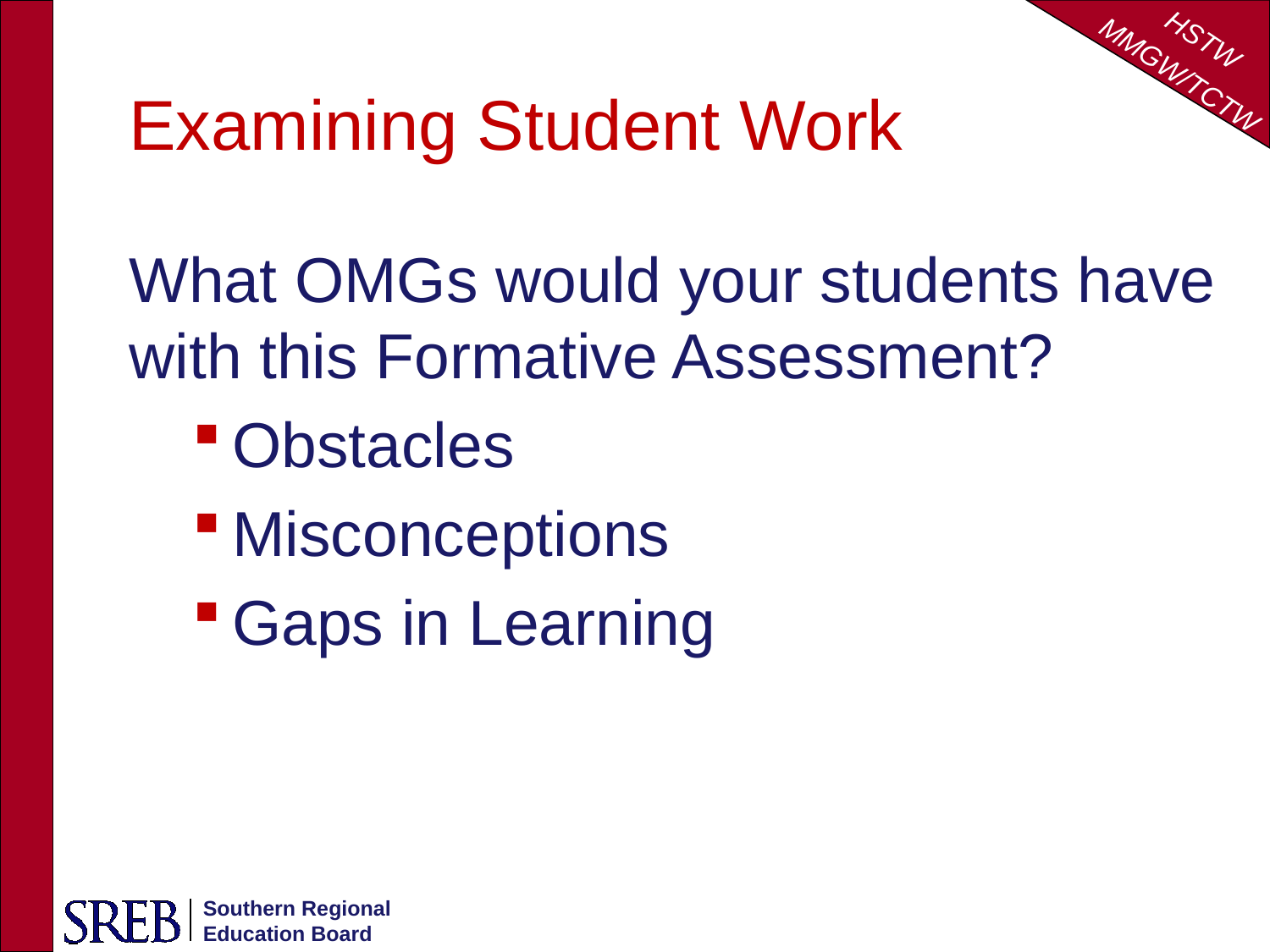

# Examining Student Work
What OMGs would your students have with this Formative Assessment?
Obstacles
Misconceptions
Gaps in Learning